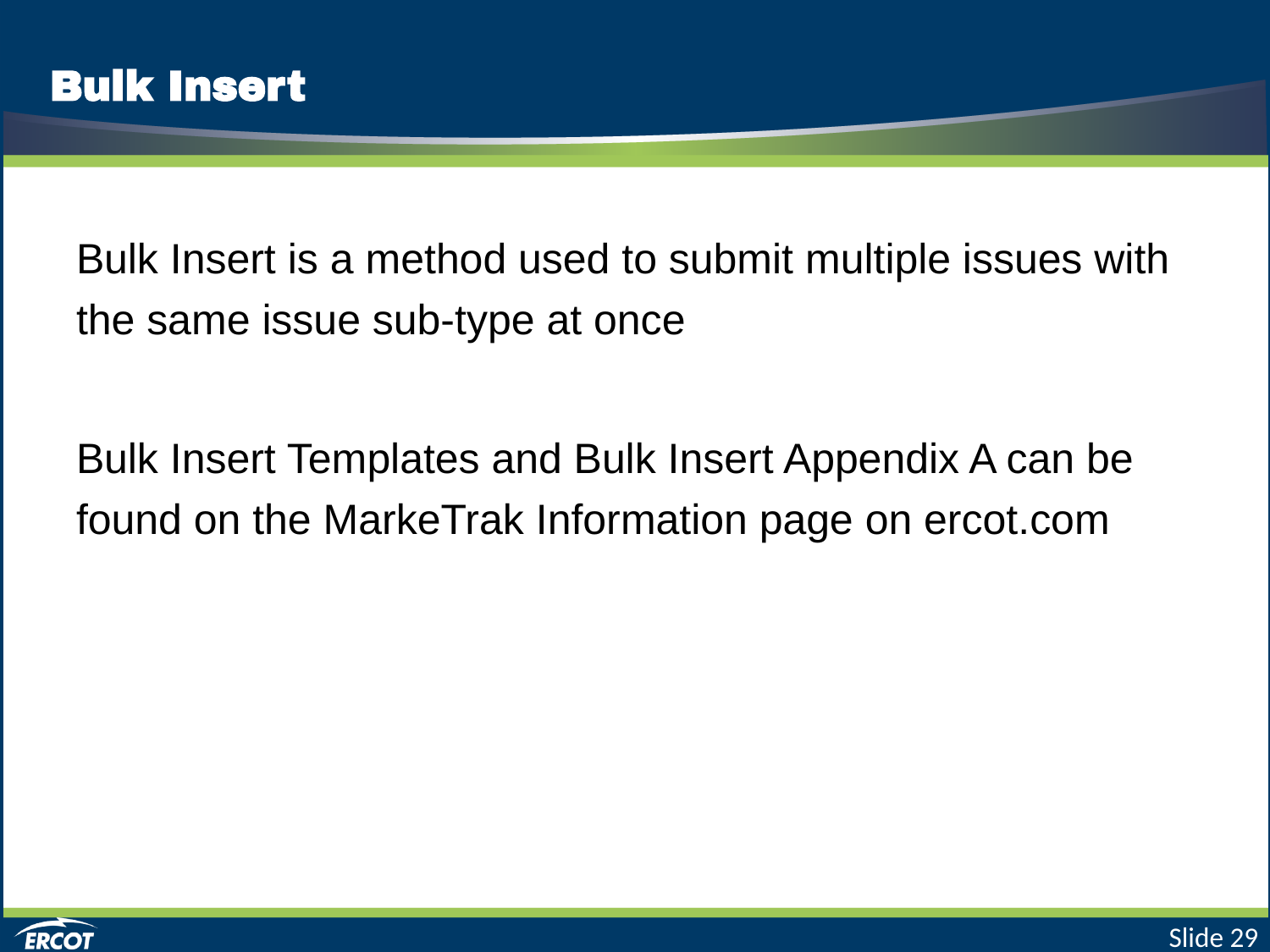

# Bulk Insert
Bulk Insert is a method used to submit multiple issues with the same issue sub-type at once

Bulk Insert Templates and Bulk Insert Appendix A can be found on the MarkeTrak Information page on ercot.com